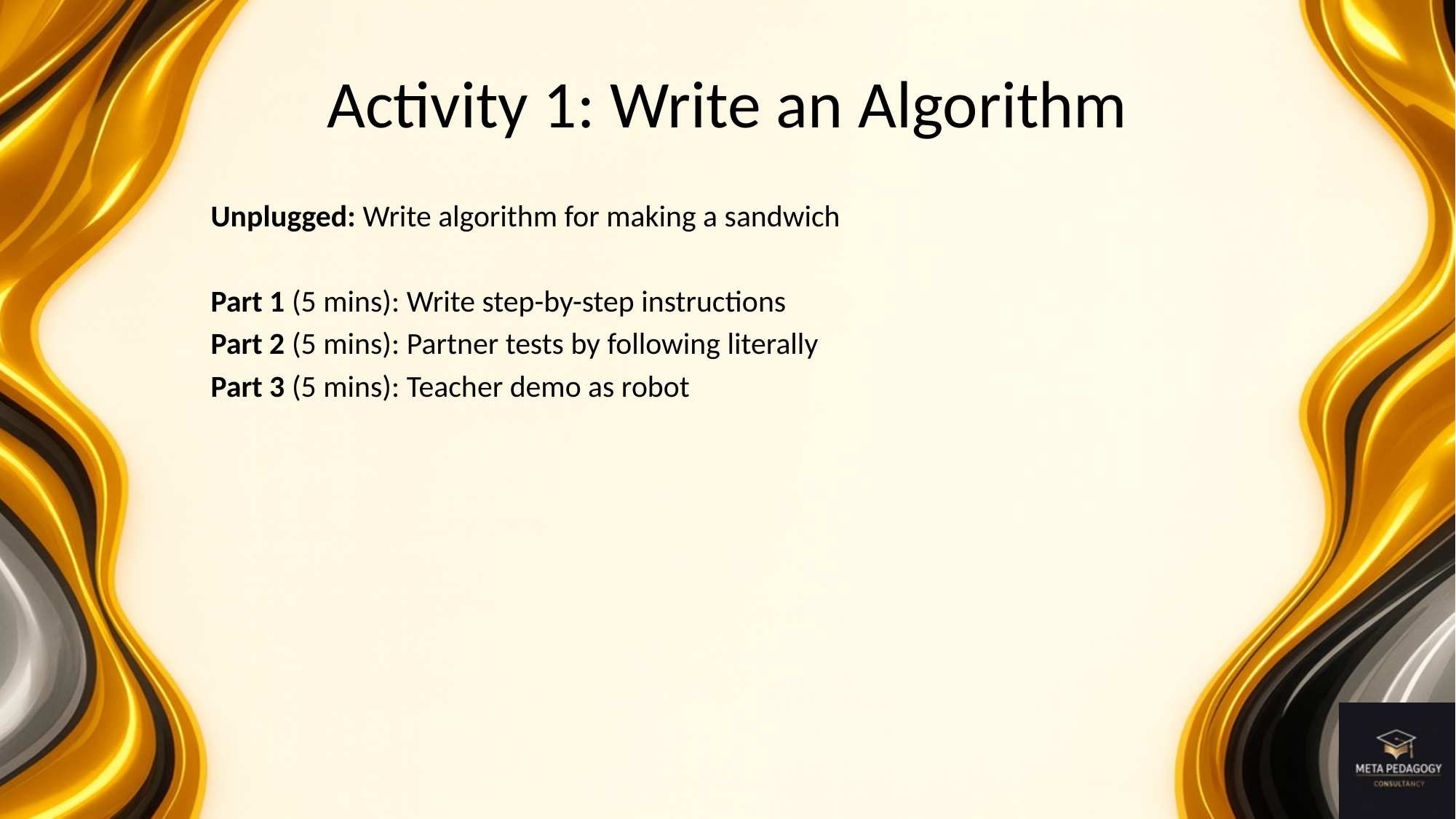

# Activity 1: Write an Algorithm
Unplugged: Write algorithm for making a sandwich

Part 1 (5 mins): Write step-by-step instructions
Part 2 (5 mins): Partner tests by following literally
Part 3 (5 mins): Teacher demo as robot